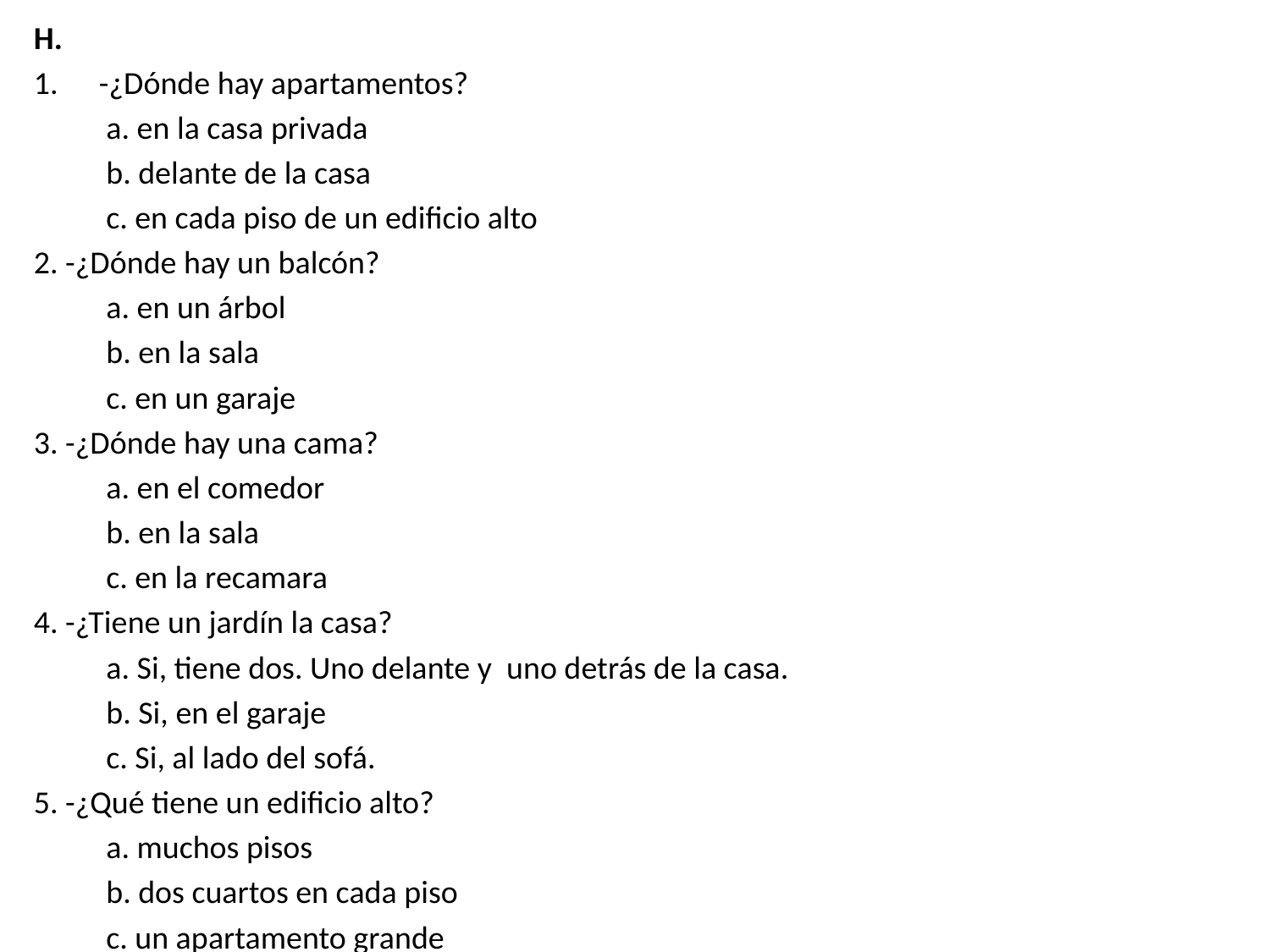

H.
-¿Dónde hay apartamentos?
	a. en la casa privada
	b. delante de la casa
	c. en cada piso de un edificio alto
2. -¿Dónde hay un balcón?
	a. en un árbol
	b. en la sala
	c. en un garaje
3. -¿Dónde hay una cama?
	a. en el comedor
	b. en la sala
	c. en la recamara
4. -¿Tiene un jardín la casa?
	a. Si, tiene dos. Uno delante y  uno detrás de la casa.
	b. Si, en el garaje
	c. Si, al lado del sofá.
5. -¿Qué tiene un edificio alto?
	a. muchos pisos
	b. dos cuartos en cada piso
	c. un apartamento grande